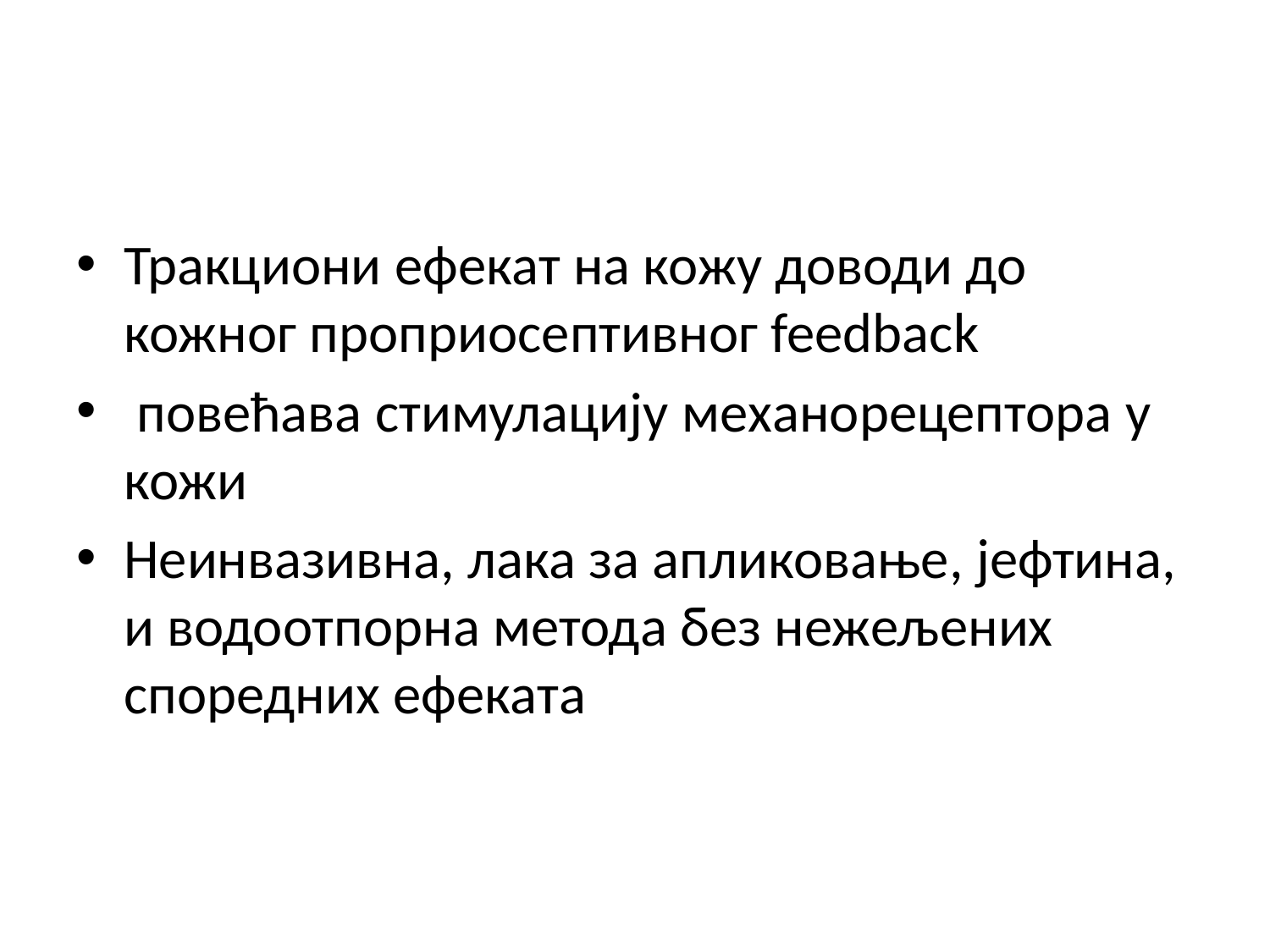

#
Тракциони ефекат на кожу доводи до кожног проприосептивног feedback
 повећава стимулацију механорецептора у кожи
Неинвазивна, лака за апликовање, јефтина, и водоотпорна метода без нежељених споредних ефеката